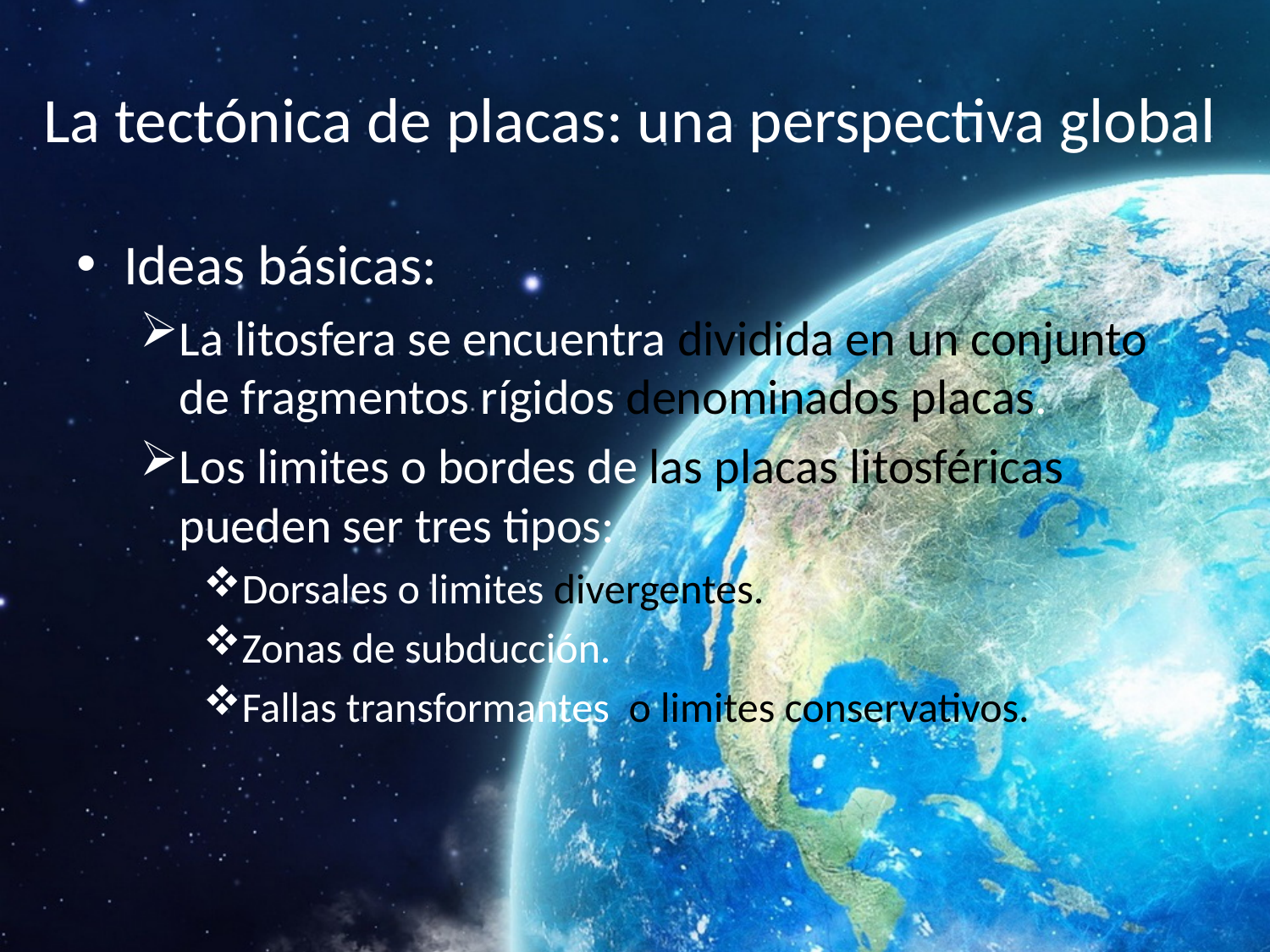

# La tectónica de placas: una perspectiva global
Ideas básicas:
La litosfera se encuentra dividida en un conjunto de fragmentos rígidos denominados placas.
Los limites o bordes de las placas litosféricas pueden ser tres tipos:
Dorsales o limites divergentes.
Zonas de subducción.
Fallas transformantes  o limites conservativos.